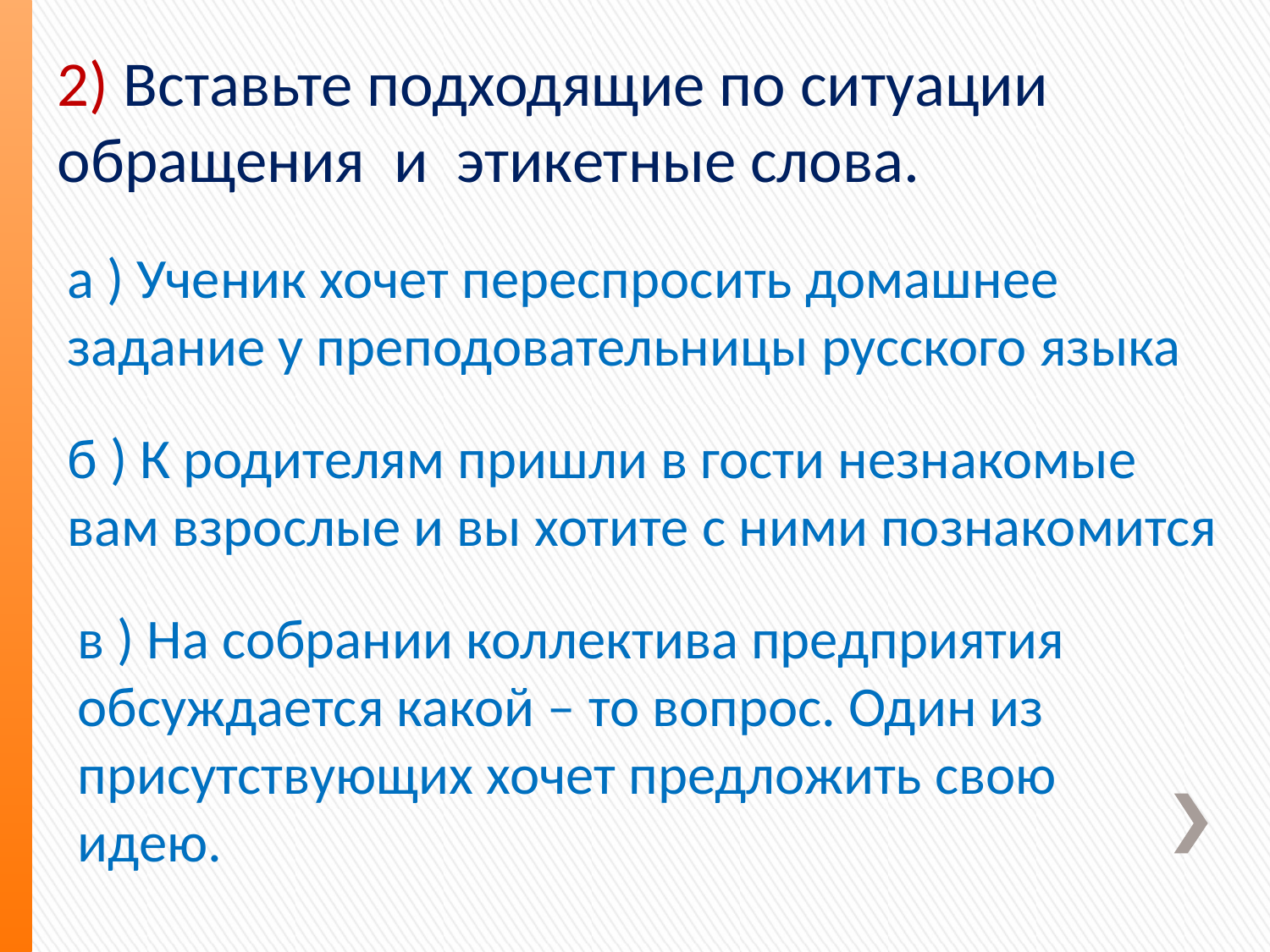

2) Вставьте подходящие по ситуации обращения  и  этикетные слова.
а ) Ученик хочет переспросить домашнее задание у преподовательницы русского языка
б ) К родителям пришли в гости незнакомые вам взрослые и вы хотите с ними познакомится
в ) На собрании коллектива предприятия обсуждается какой – то вопрос. Один из присутствующих хочет предложить свою идею.